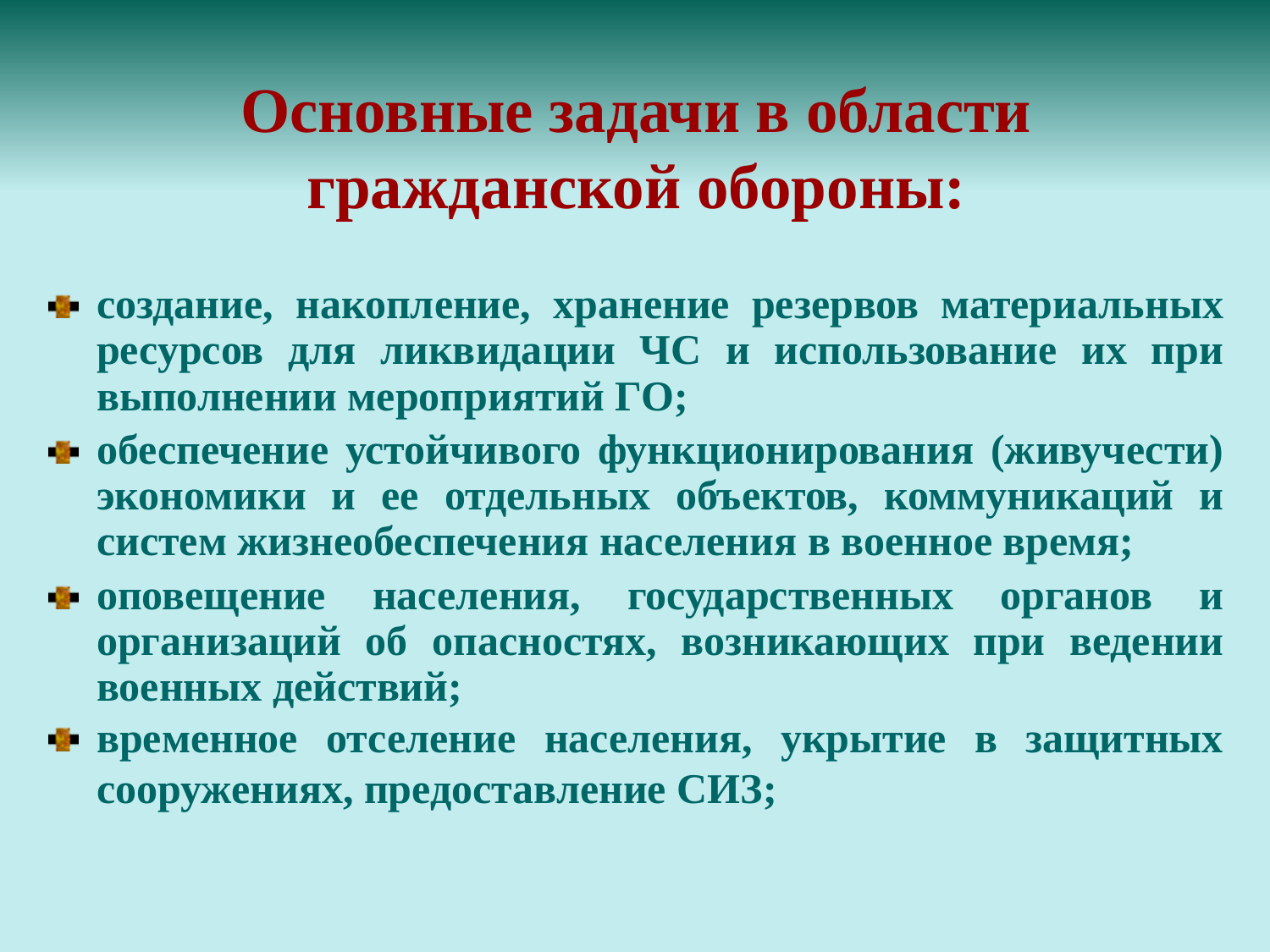

# Основные задачи в области гражданской обороны:
создание, накопление, хранение резервов материальных ресурсов для ликвидации ЧС и использование их при выполнении мероприятий ГО;
обеспечение устойчивого функционирования (живучести) экономики и ее отдельных объектов, коммуникаций и систем жизнеобеспечения населения в военное время;
оповещение населения, государственных органов и организаций об опасностях, возникающих при ведении военных действий;
временное отселение населения, укрытие в защитных сооружениях, предоставление СИЗ;